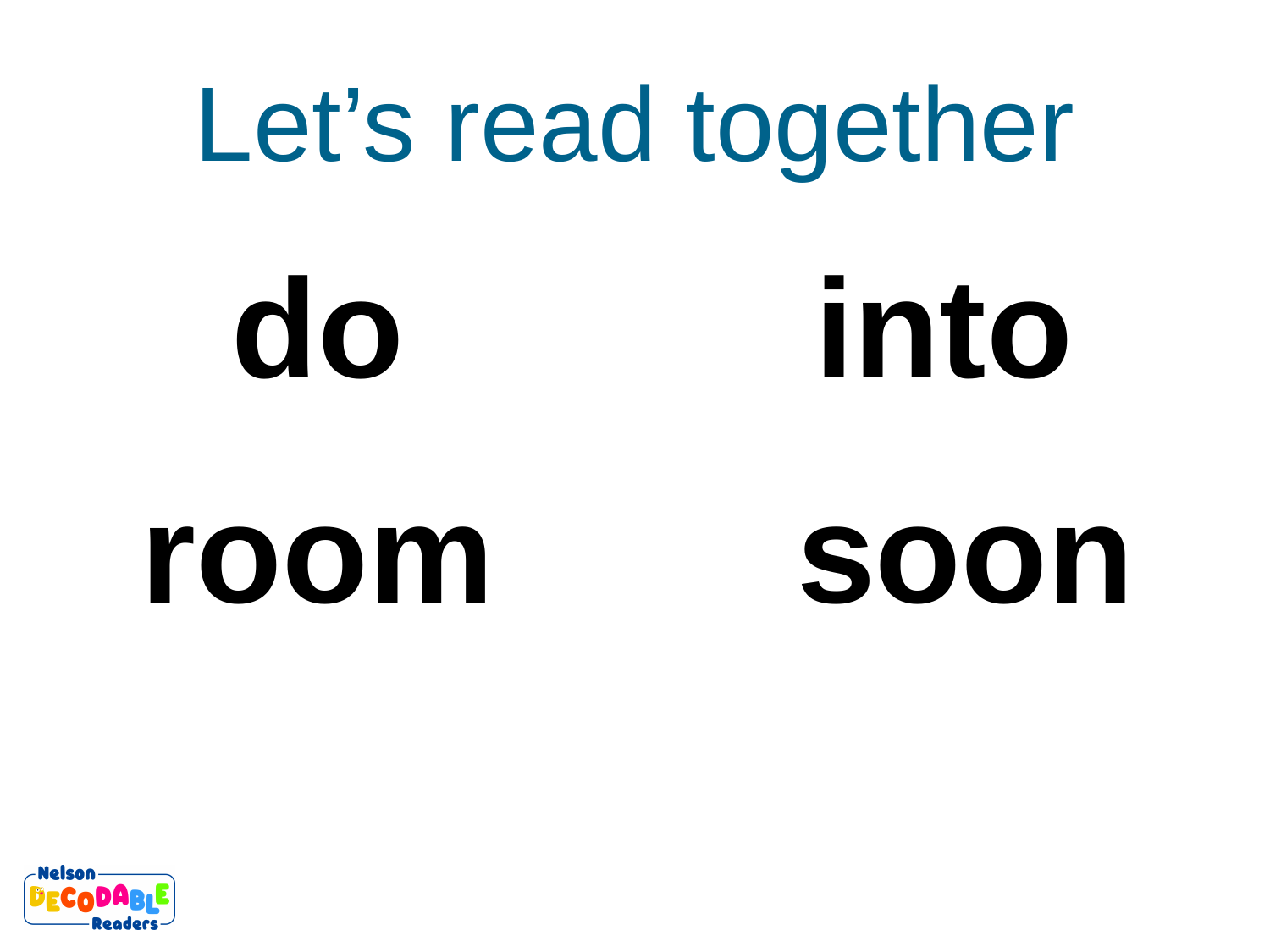

Let’s read together
do
into
room
soon